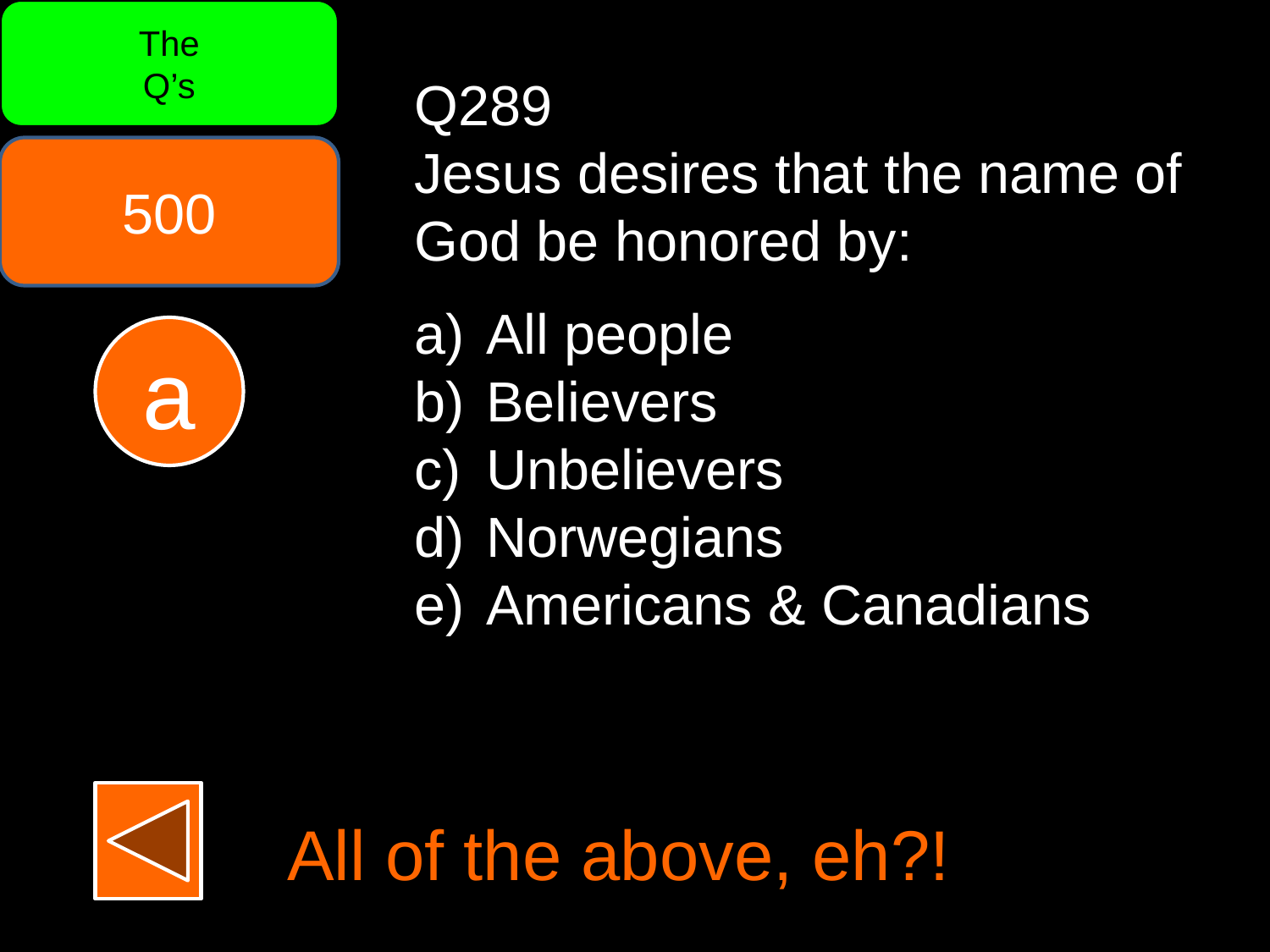

The
Q’s
Q289
Jesus desires that the name of God be honored by:

All people
Believers
Unbelievers
Norwegians
Americans & Canadians
500
a

All of the above, eh?!